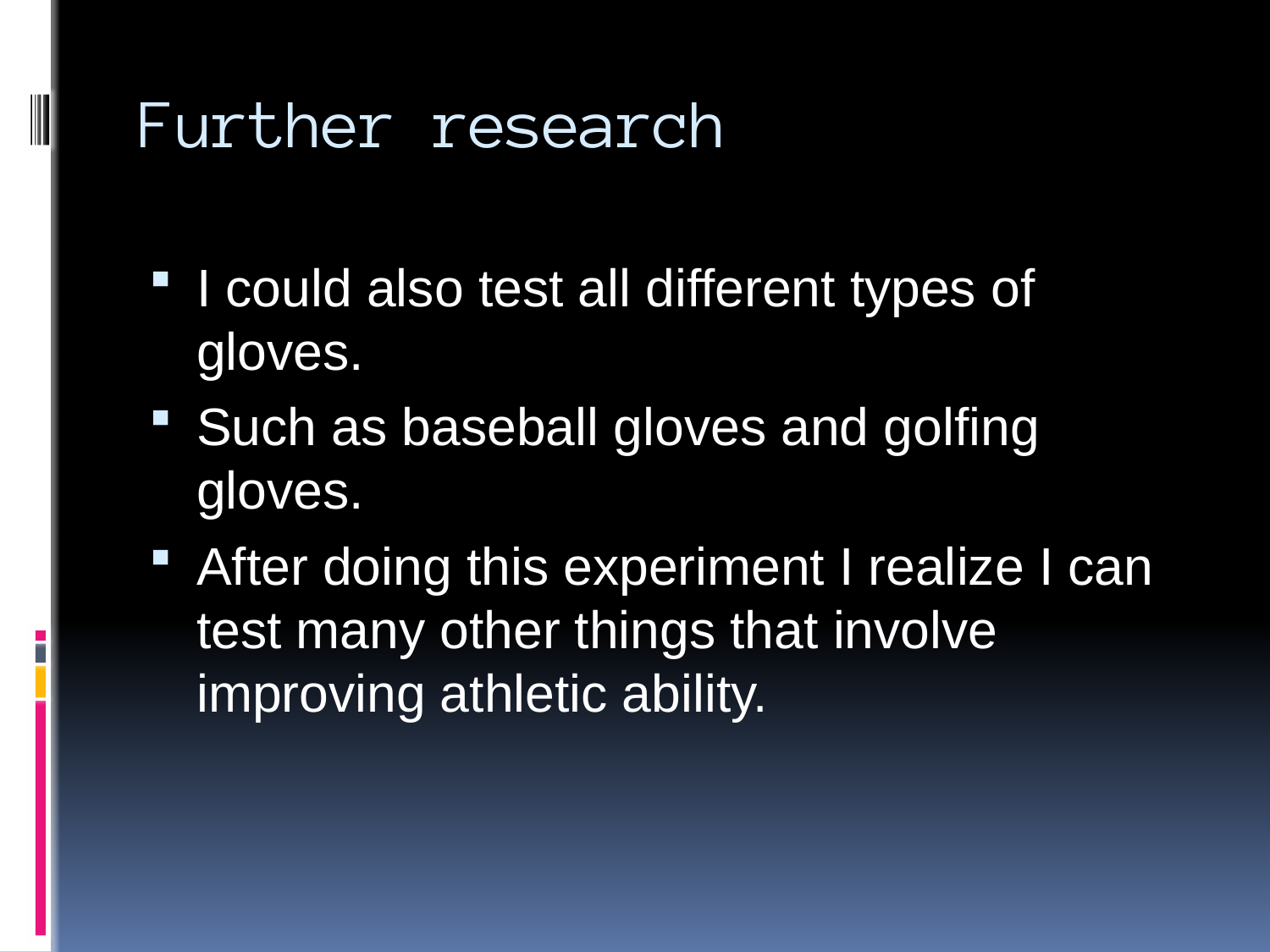

# Further research
I could also test all different types of gloves.
Such as baseball gloves and golfing gloves.
After doing this experiment I realize I can test many other things that involve improving athletic ability.